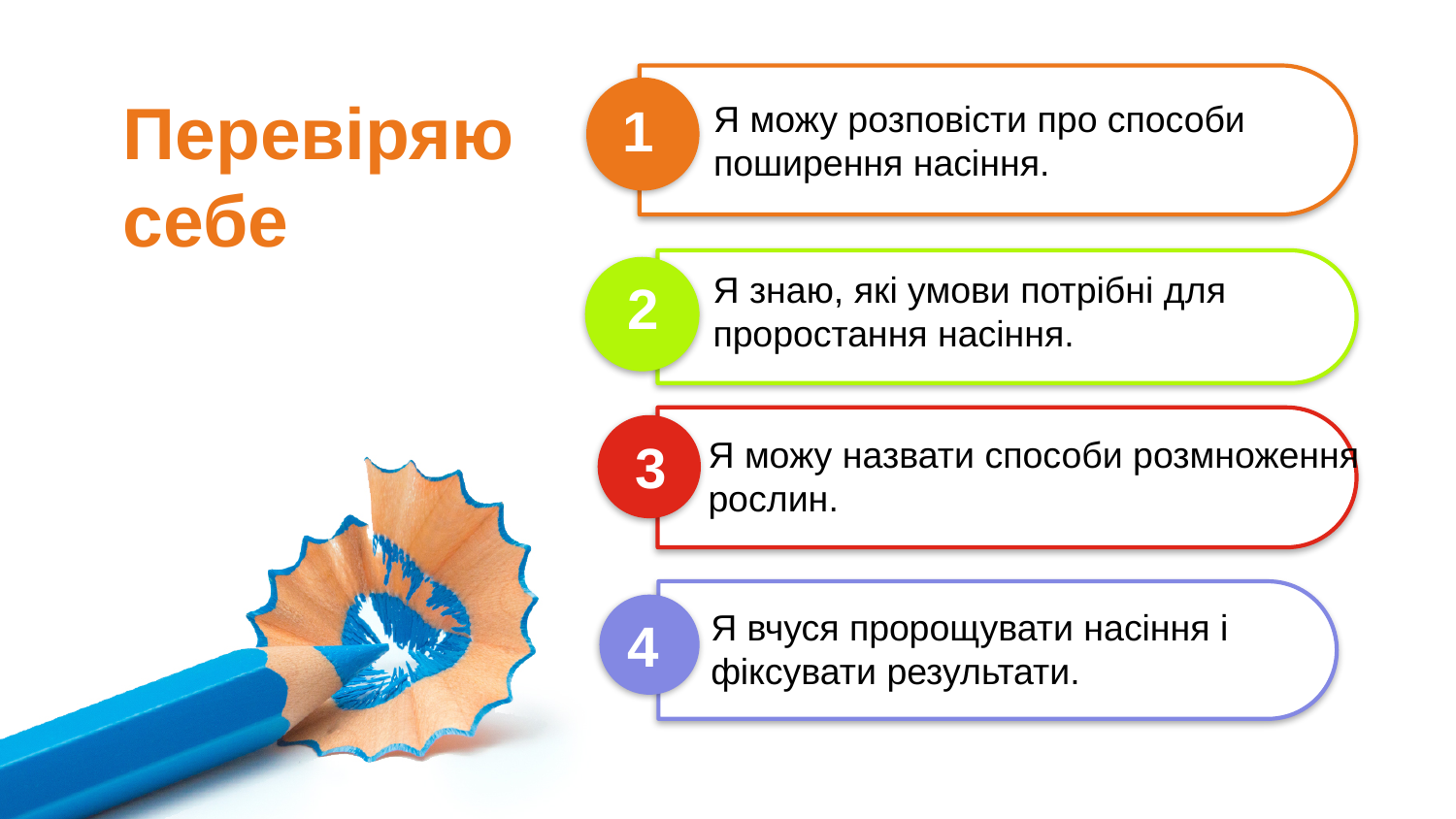

Перевіряю себе

1
Я можу розповісти про способи
поширення насіння.

Я знаю, які умови потрібні для
проростання насіння.
2

Я можу назвати способи розмноження рослин.
3

Я вчуся пророщувати насіння і
фіксувати результати.

4